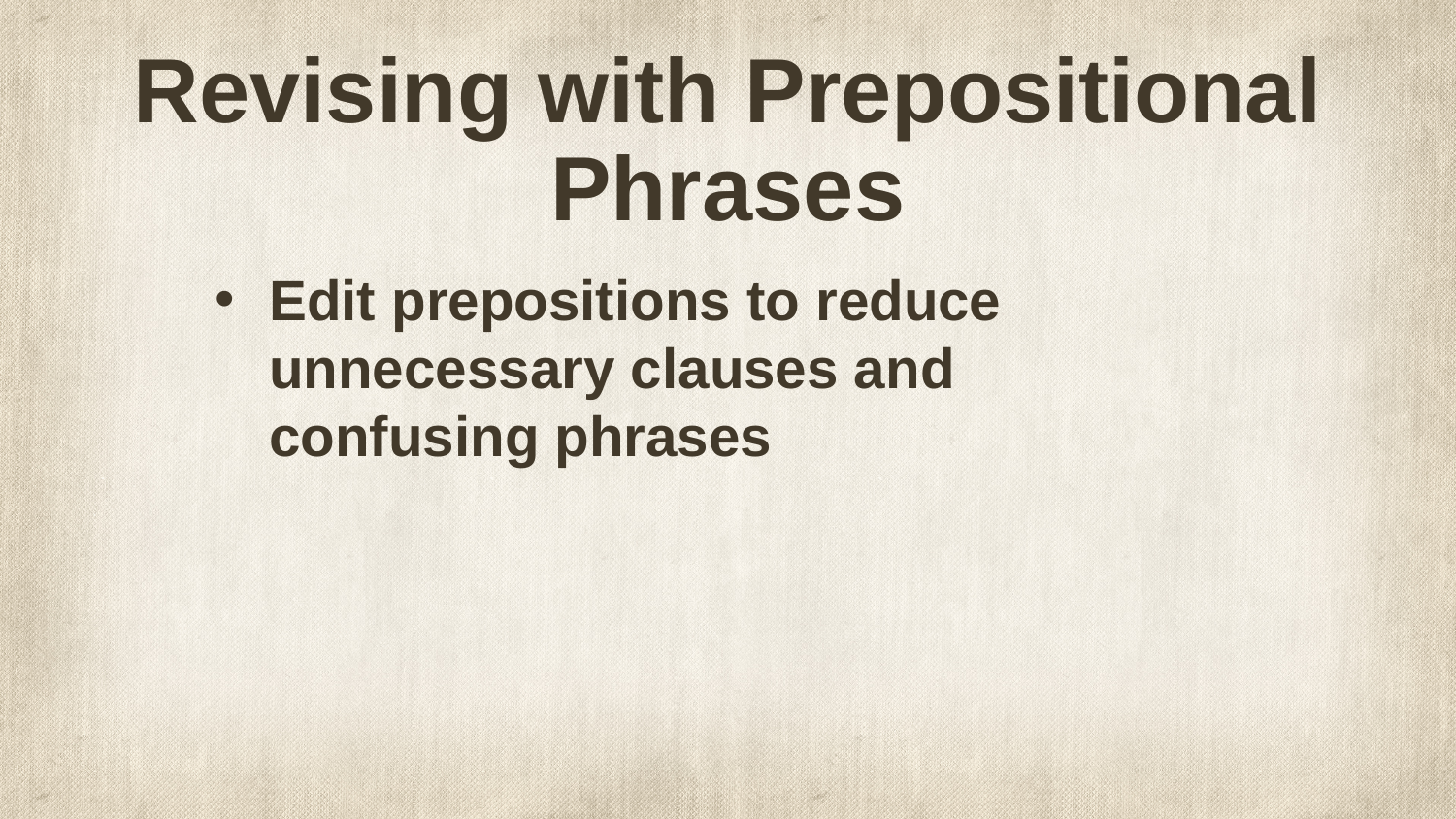

# Revising with Prepositional Phrases
Edit prepositions to reduce unnecessary clauses and confusing phrases